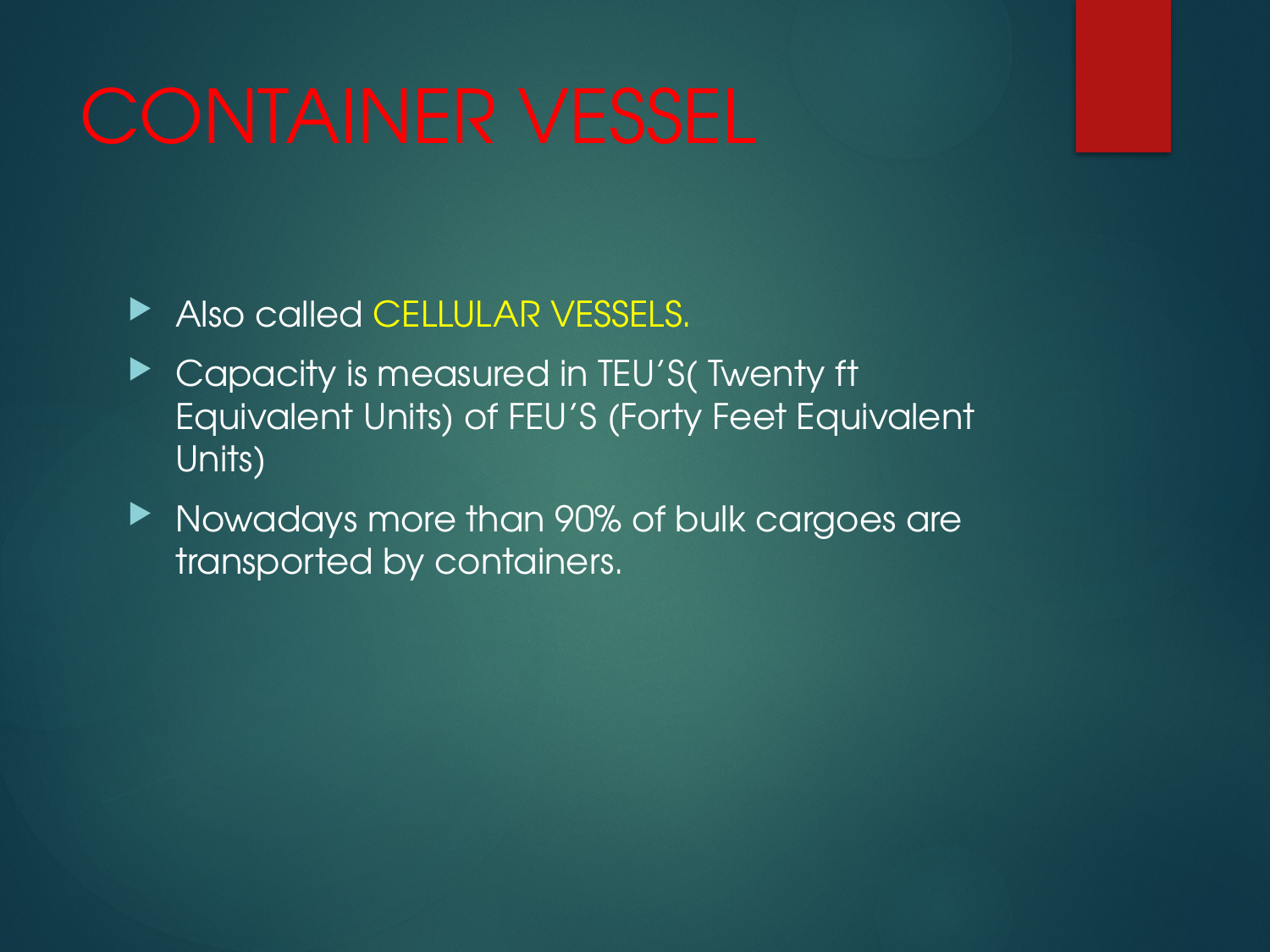

# CONTAINER VESSEL
Also called CELLULAR VESSELS.
Capacity is measured in TEU’S( Twenty ft Equivalent Units) of FEU’S (Forty Feet Equivalent Units)
Nowadays more than 90% of bulk cargoes are transported by containers.